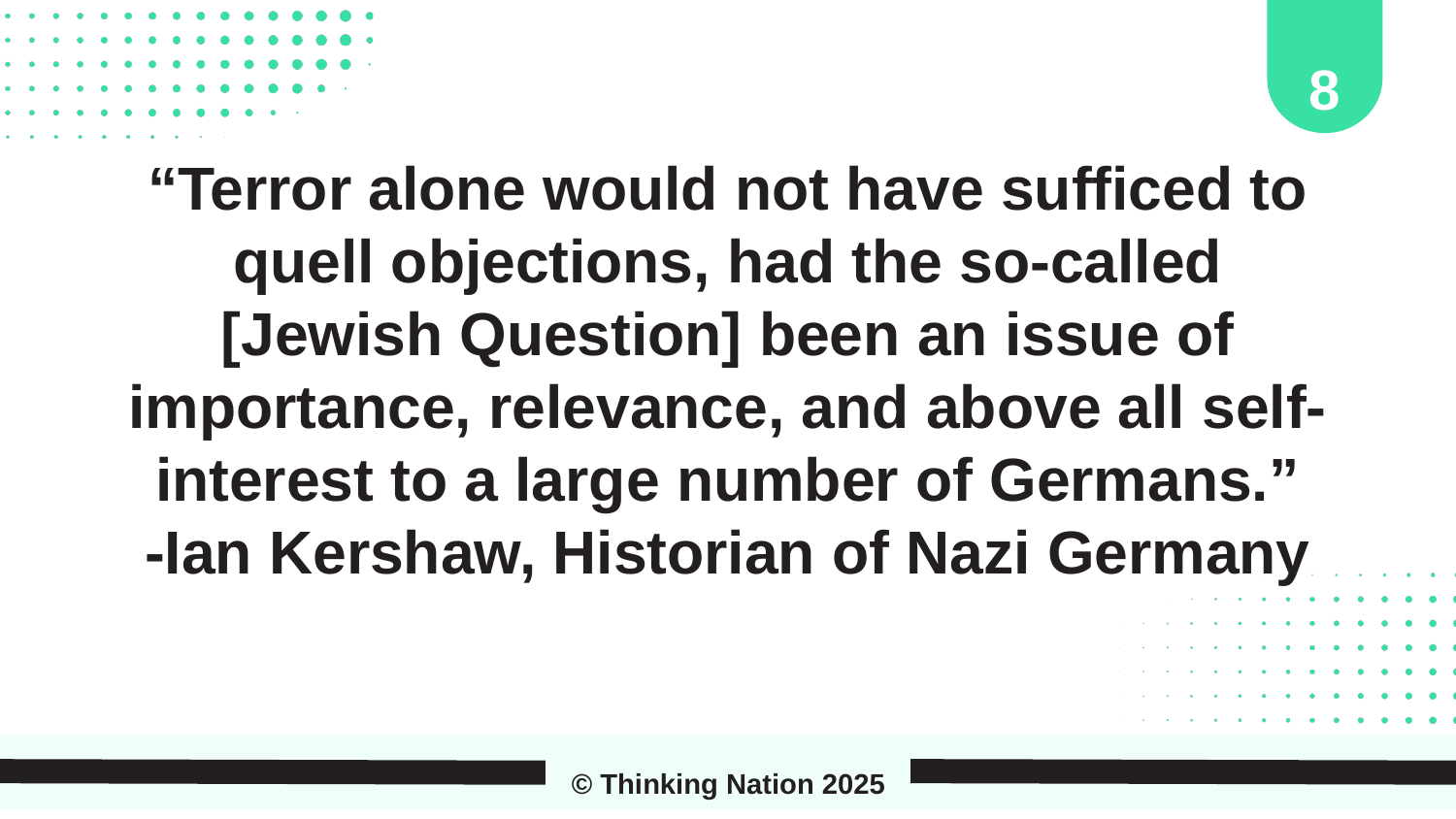

8
“Terror alone would not have sufficed to quell objections, had the so-called [Jewish Question] been an issue of importance, relevance, and above all self-interest to a large number of Germans.”
-Ian Kershaw, Historian of Nazi Germany

© Thinking Nation 2025